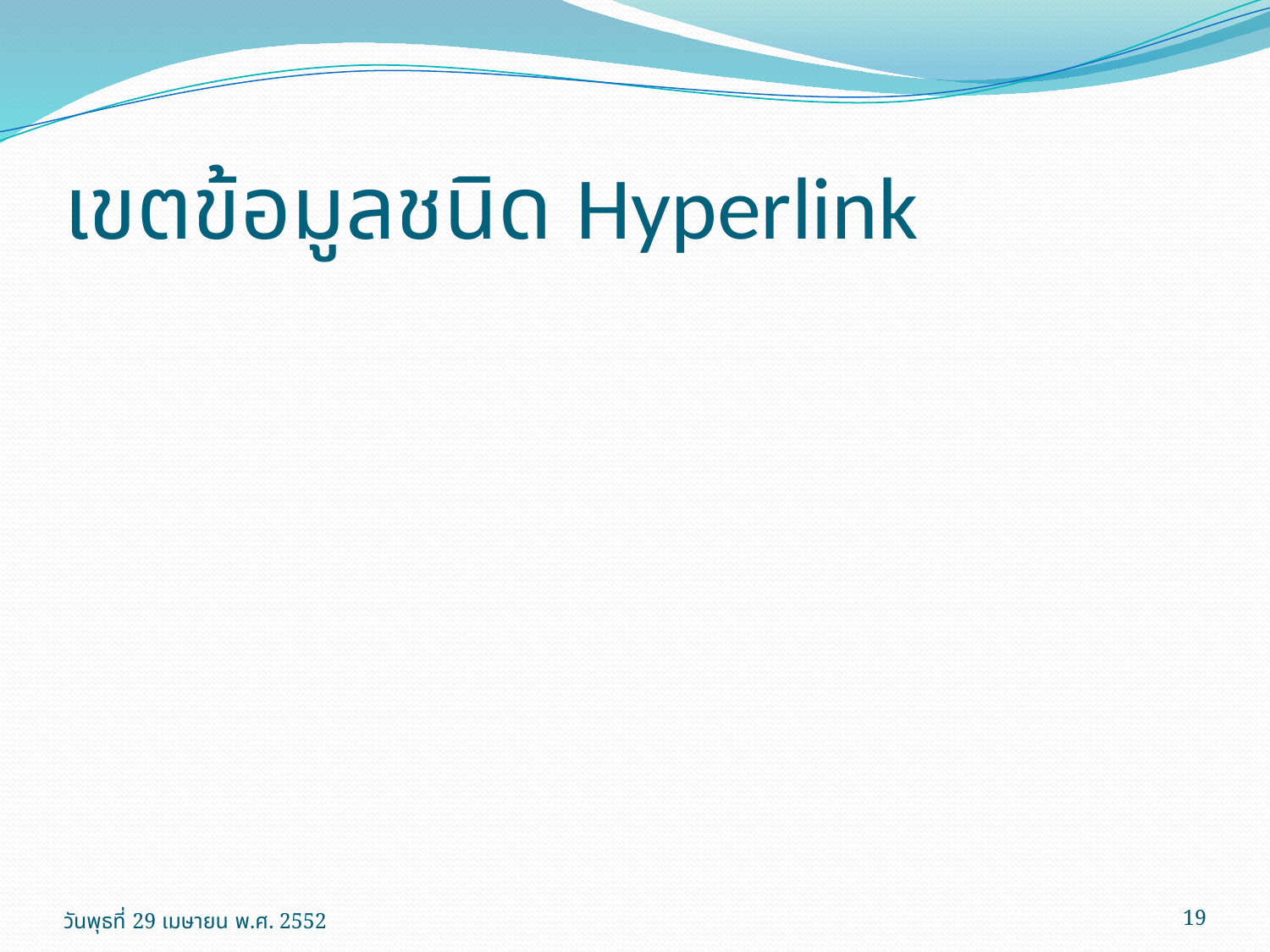

# เขตข้อมูลชนิด Hyperlink

วันพุธที่ 29 เมษายน พ.ศ. 2552
19